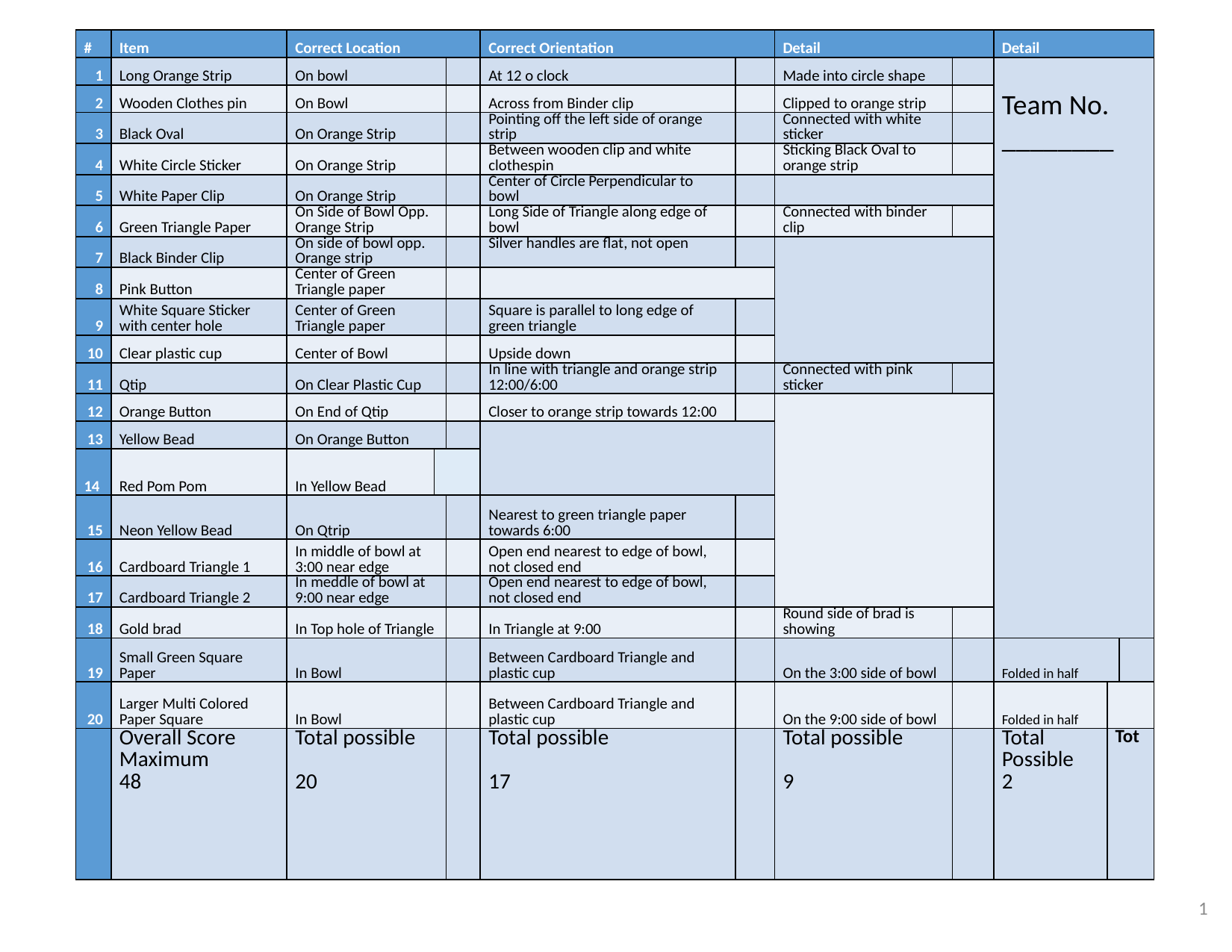

| # | Item | Correct Location |  |  | Correct Orientation |  | Detail |  | Detail |  |  |
| --- | --- | --- | --- | --- | --- | --- | --- | --- | --- | --- | --- |
| 1 | Long Orange Strip | On bowl |  |  | At 12 o clock |  | Made into circle shape |  |  |  |  |
| 2 | Wooden Clothes pin | On Bowl |  |  | Across from Binder clip |  | Clipped to orange strip |  |  |  |  |
| 3 | Black Oval | On Orange Strip |  |  | Pointing off the left side of orange strip |  | Connected with white sticker |  |  |  |  |
| 4 | White Circle Sticker | On Orange Strip |  |  | Between wooden clip and white clothespin |  | Sticking Black Oval to orange strip |  |  |  |  |
| 5 | White Paper Clip | On Orange Strip |  |  | Center of Circle Perpendicular to bowl |  |  |  |  |  |  |
| 6 | Green Triangle Paper | On Side of Bowl Opp. Orange Strip |  |  | Long Side of Triangle along edge of bowl |  | Connected with binder clip |  |  |  |  |
| 7 | Black Binder Clip | On side of bowl opp. Orange strip |  |  | Silver handles are flat, not open |  |  |  |  |  |  |
| 8 | Pink Button | Center of Green Triangle paper |  |  |  |  |  |  |  |  |  |
| 9 | White Square Sticker with center hole | Center of Green Triangle paper |  |  | Square is parallel to long edge of green triangle |  |  |  |  |  |  |
| 10 | Clear plastic cup | Center of Bowl |  |  | Upside down |  |  |  |  |  |  |
| 11 | Qtip | On Clear Plastic Cup |  |  | In line with triangle and orange strip 12:00/6:00 |  | Connected with pink sticker |  |  |  |  |
| 12 | Orange Button | On End of Qtip |  |  | Closer to orange strip towards 12:00 |  |  |  |  |  |  |
| 13 | Yellow Bead | On Orange Button |  |  |  |  |  |  |  |  |  |
| 14 | Red Pom Pom | In Yellow Bead |  |  |  |  |  |  |  |  |  |
| 15 | Neon Yellow Bead | On Qtrip |  |  | Nearest to green triangle paper towards 6:00 |  |  |  |  |  |  |
| 16 | Cardboard Triangle 1 | In middle of bowl at 3:00 near edge |  |  | Open end nearest to edge of bowl, not closed end |  |  |  |  |  |  |
| 17 | Cardboard Triangle 2 | In meddle of bowl at 9:00 near edge |  |  | Open end nearest to edge of bowl, not closed end |  |  |  |  |  |  |
| 18 | Gold brad | In Top hole of Triangle |  |  | In Triangle at 9:00 |  | Round side of brad is showing |  |  |  |  |
| 19 | Small Green Square Paper | In Bowl |  |  | Between Cardboard Triangle and plastic cup |  | On the 3:00 side of bowl |  | Folded in half |  |  |
| 20 | Larger Multi Colored Paper Square | In Bowl |  |  | Between Cardboard Triangle and plastic cup |  | On the 9:00 side of bowl |  | Folded in half |  |  |
|  | Overall Score Maximum 48 | Total possible 20 |  |  | Total possible 17 |  | Total possible 9 |  | Total Possible 2 | Tot |  |
Team No.
________
1